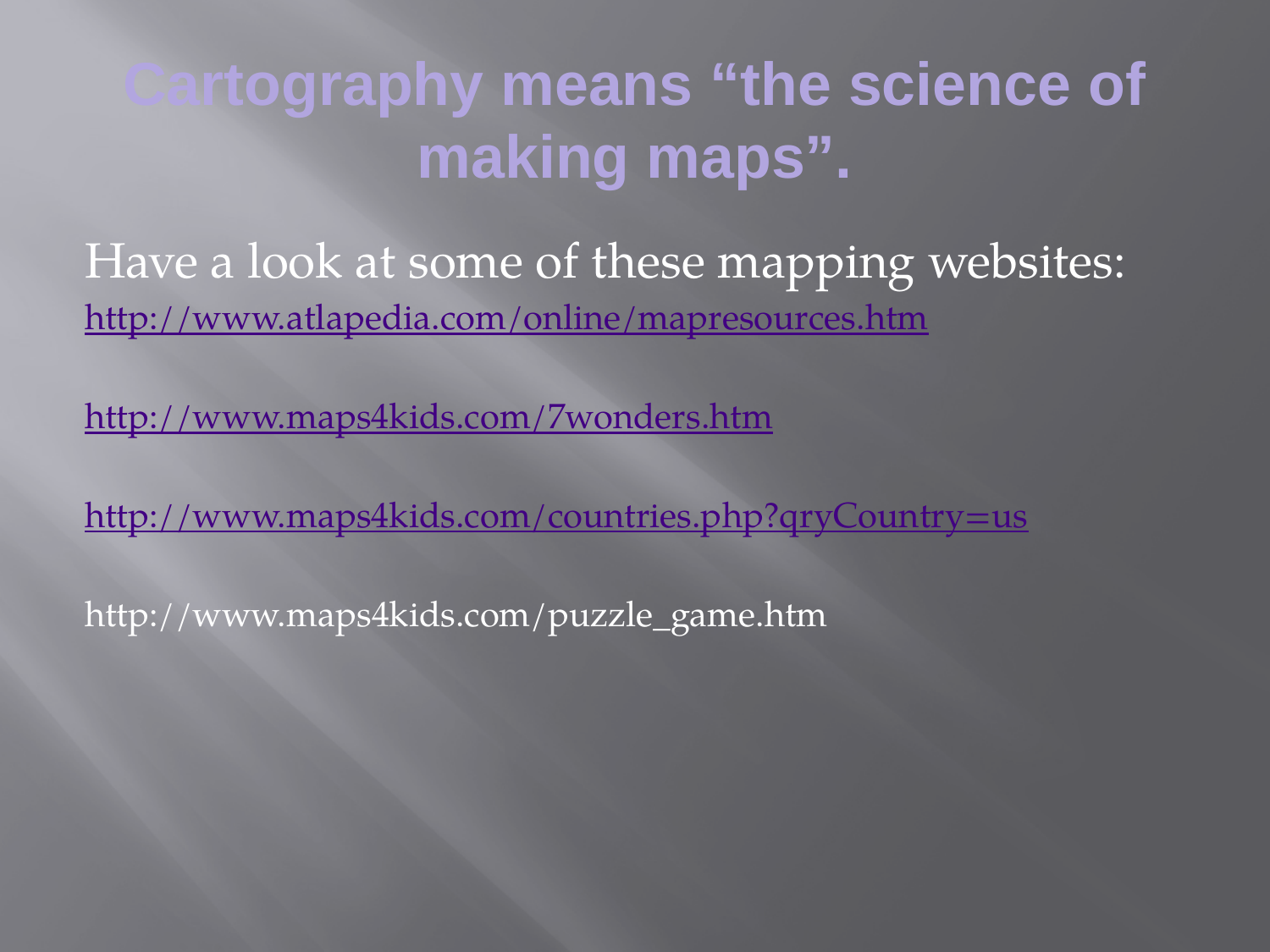

# Cartography means “the science of making maps”.
Have a look at some of these mapping websites:
http://www.atlapedia.com/online/mapresources.htm

http://www.maps4kids.com/7wonders.htm

http://www.maps4kids.com/countries.php?qryCountry=us

http://www.maps4kids.com/puzzle_game.htm